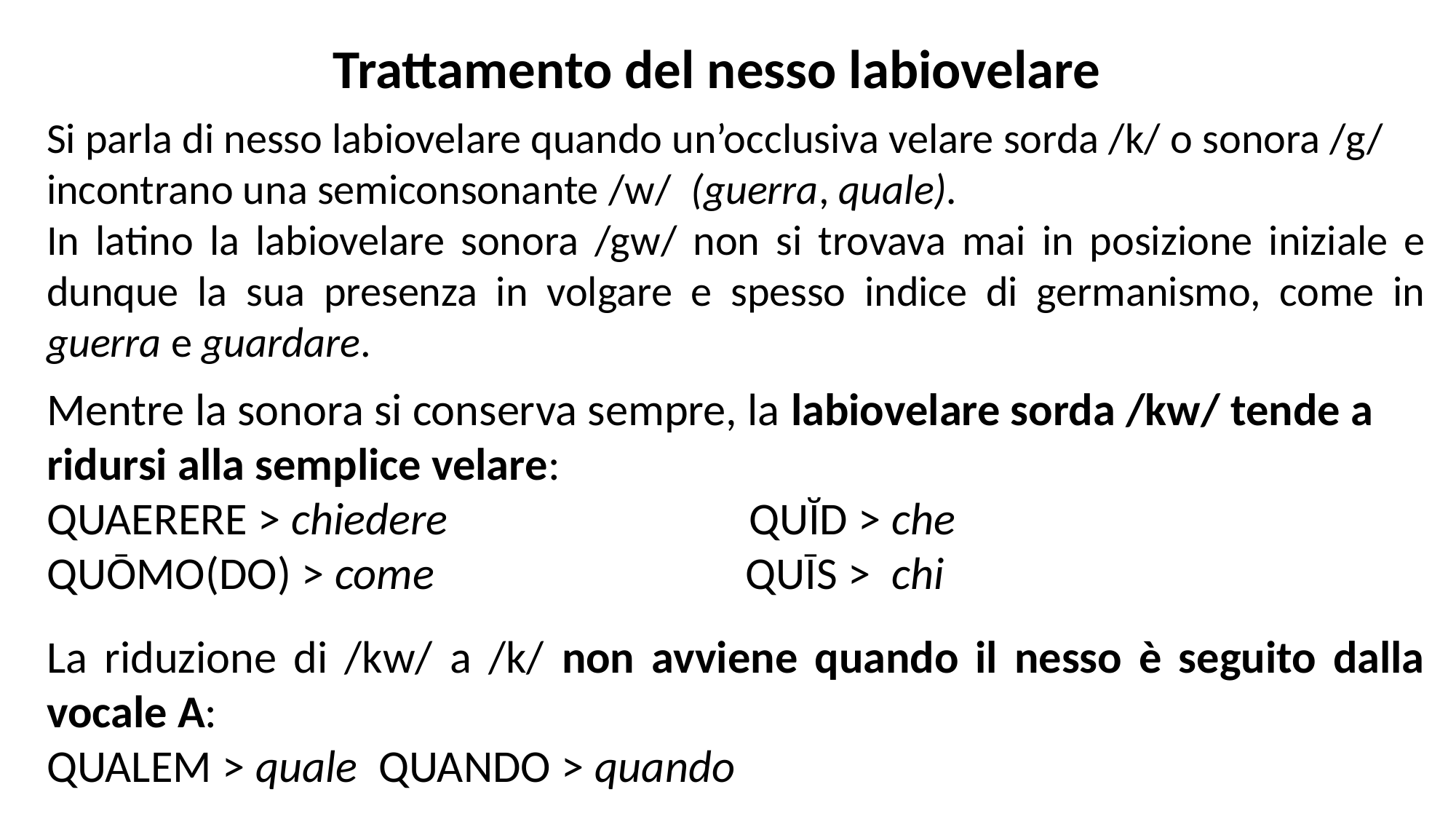

Trattamento del nesso labiovelare
Si parla di nesso labiovelare quando un’occlusiva velare sorda /k/ o sonora /g/ incontrano una semiconsonante /w/  (guerra, quale).
In latino la labiovelare sonora /gw/ non si trovava mai in posizione iniziale e dunque la sua presenza in volgare e spesso indice di germanismo, come in guerra e guardare.

Mentre la sonora si conserva sempre, la labiovelare sorda /kw/ tende a ridursi alla semplice velare:
QUAERERE > chiedere                             QUĬD > che
QUŌMO(DO) > come                              QUĪS >  chi

La riduzione di /kw/ a /k/ non avviene quando il nesso è seguito dalla vocale A:
QUALEM > quale  QUANDO > quando